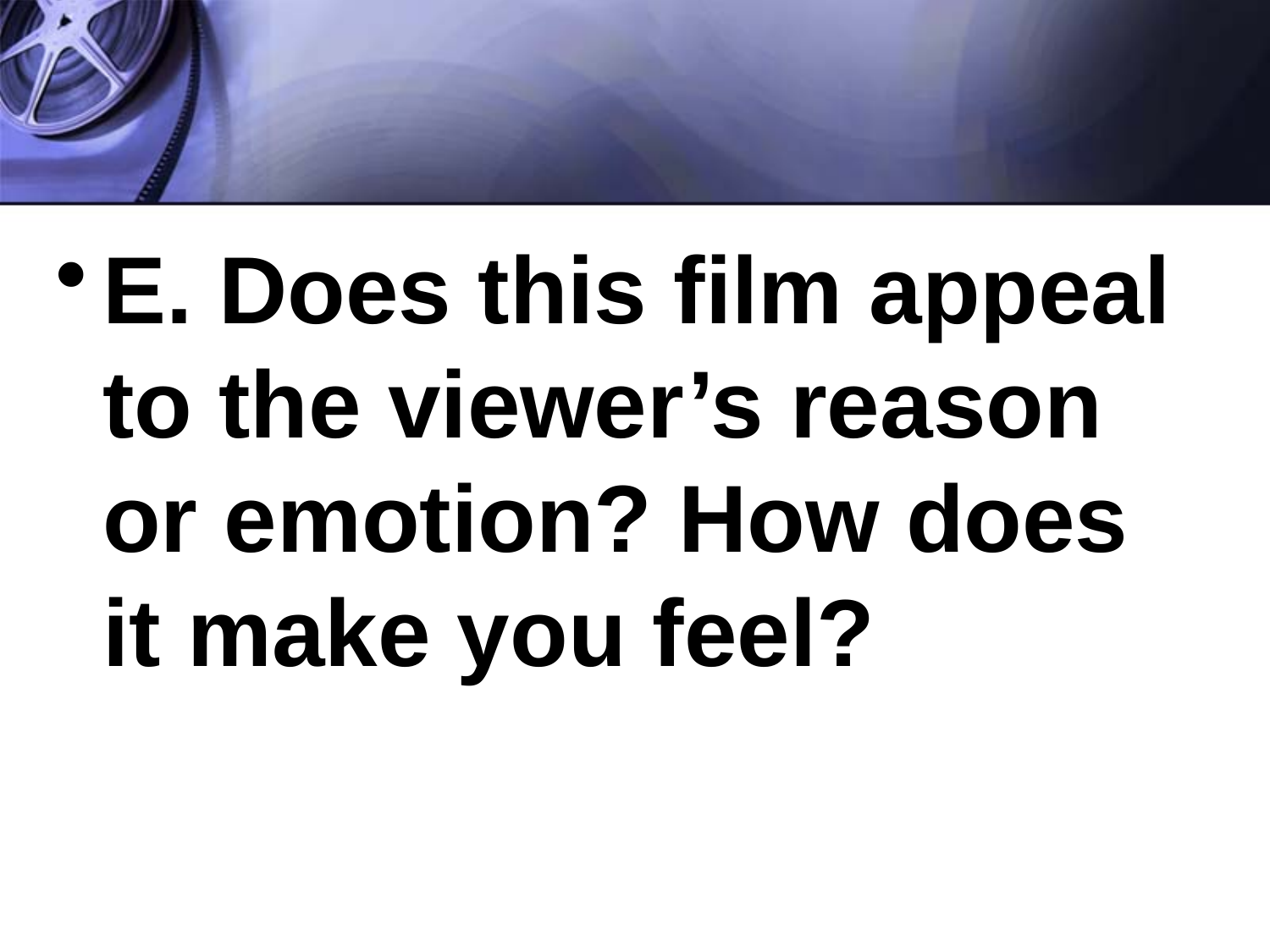

#
E. Does this film appeal to the viewer’s reason or emotion? How does it make you feel?